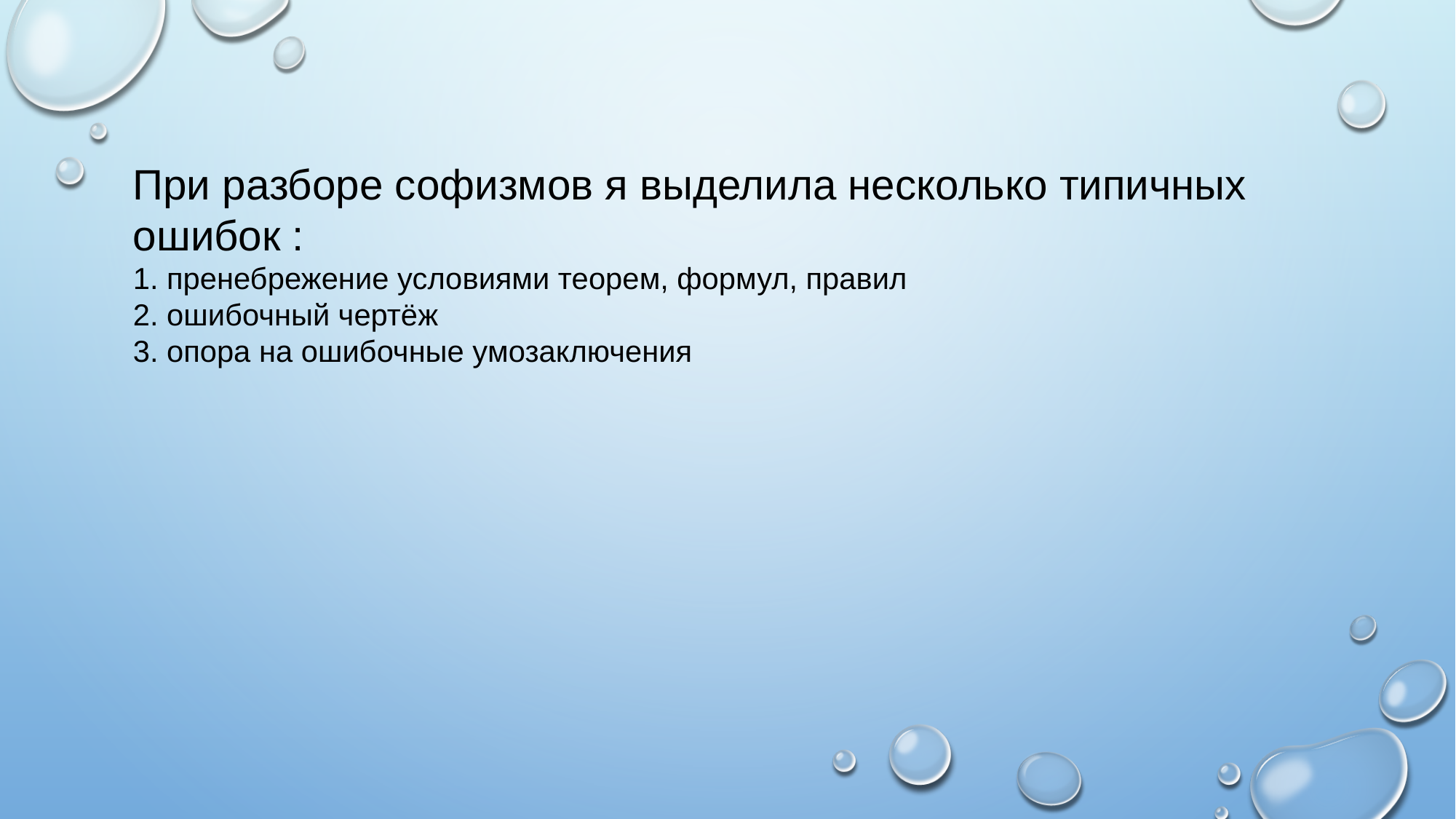

При разборе софизмов я выделила несколько типичных ошибок :
1. пренебрежение условиями теорем, формул, правил
2. ошибочный чертёж
3. опора на ошибочные умозаключения